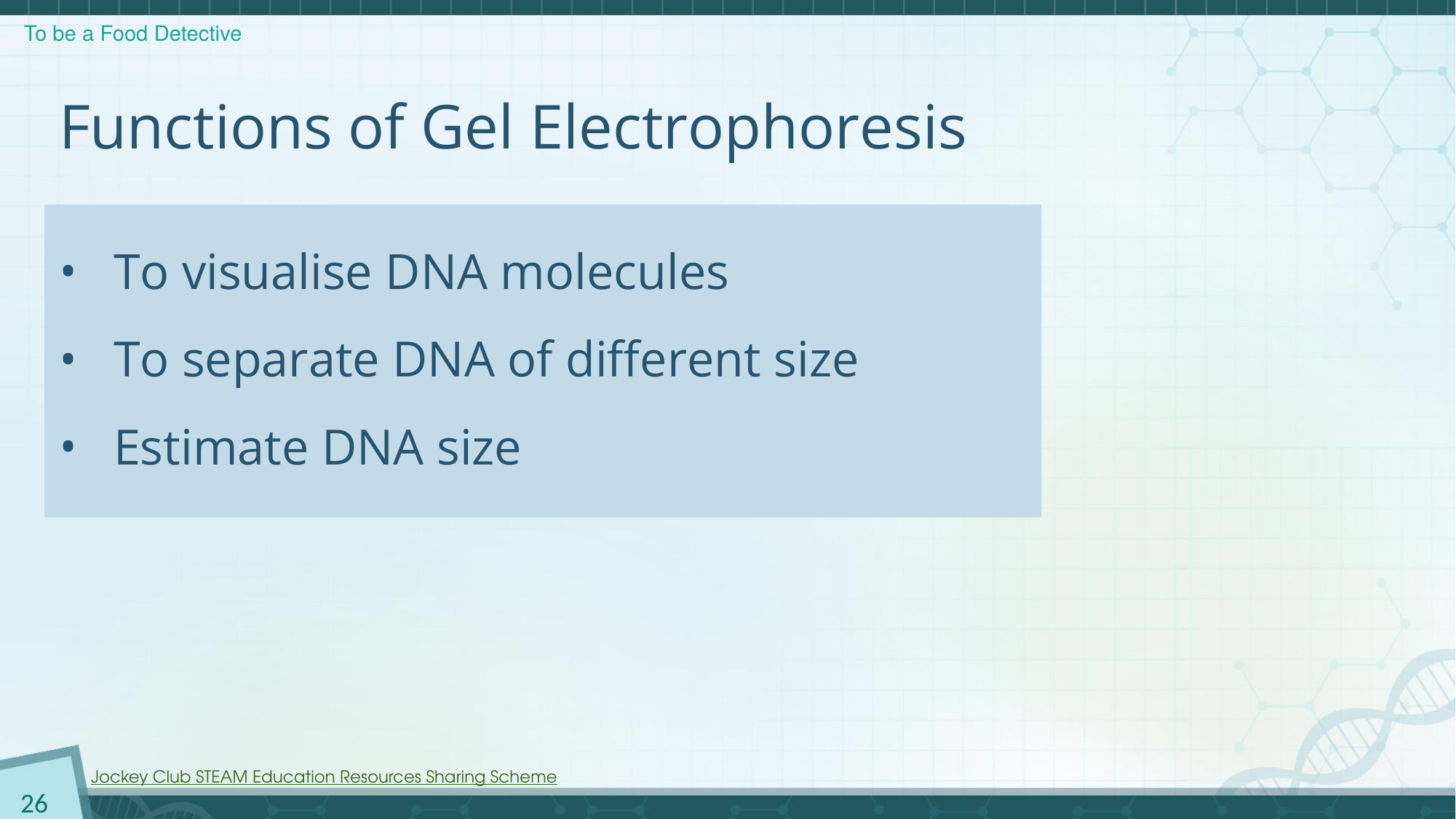

# Functions of Gel Electrophoresis
To visualise DNA molecules
To separate DNA of different size
Estimate DNA size

26